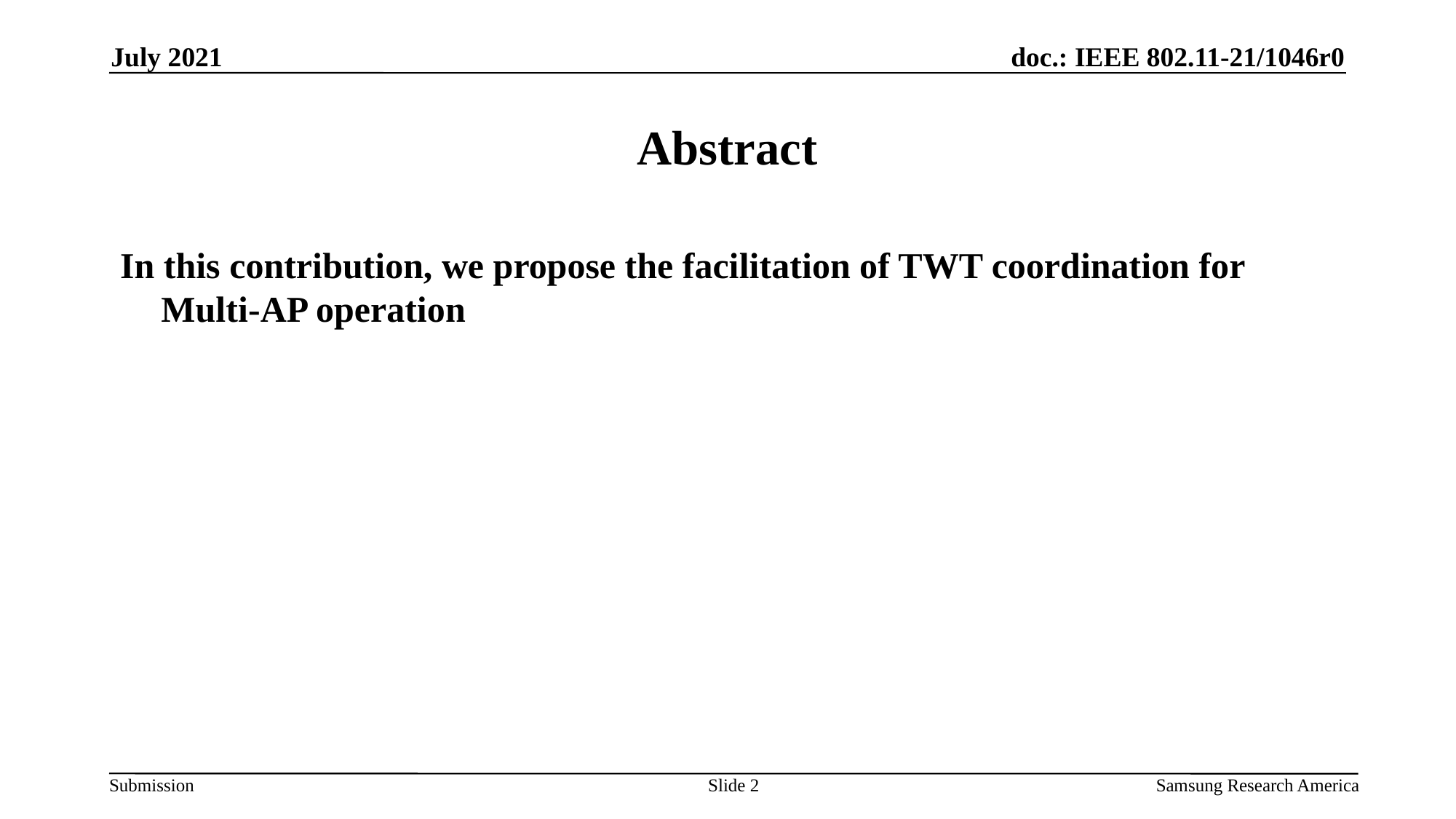

July 2021
# Abstract
In this contribution, we propose the facilitation of TWT coordination for Multi-AP operation
Slide 2
Samsung Research America